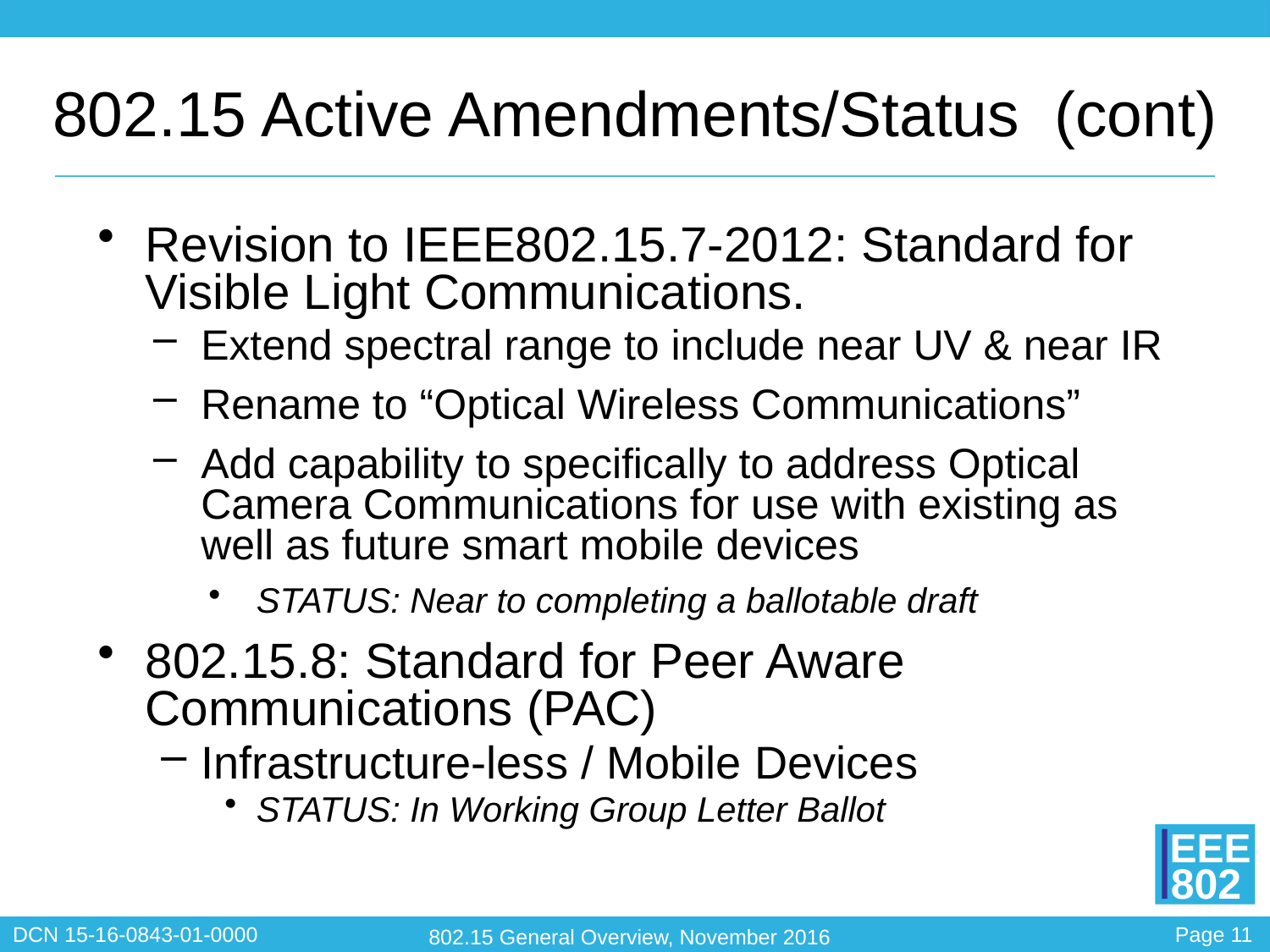

# 802.15 Active Amendments/Status  (cont)
Revision to IEEE802.15.7-2012: Standard for Visible Light Communications.
Extend spectral range to include near UV & near IR
Rename to “Optical Wireless Communications”
Add capability to specifically to address Optical Camera Communications for use with existing as well as future smart mobile devices
STATUS: Near to completing a ballotable draft
802.15.8: Standard for Peer Aware Communications (PAC)
Infrastructure-less / Mobile Devices
STATUS: In Working Group Letter Ballot